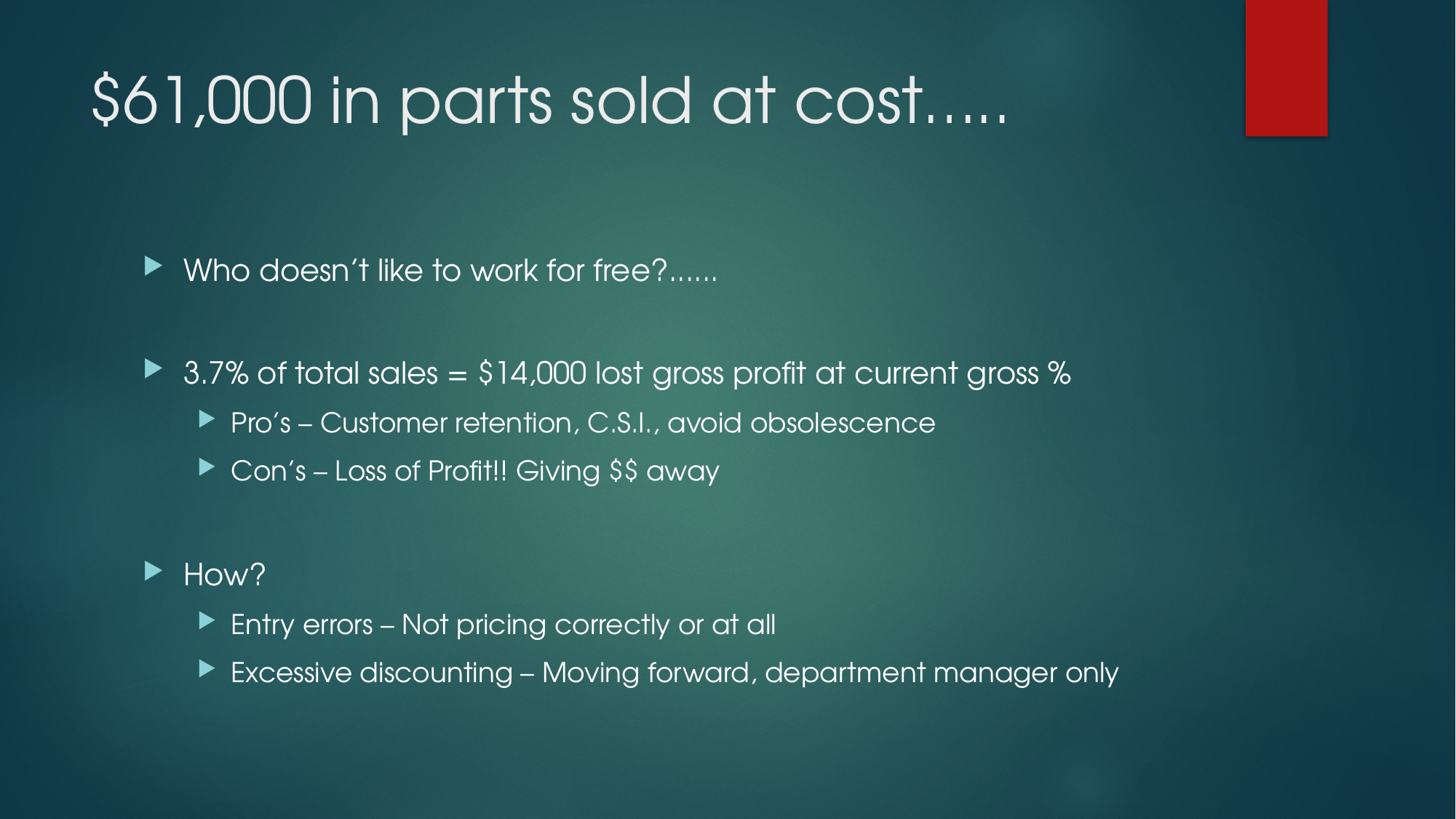

# $61,000 in parts sold at cost…..
Who doesn’t like to work for free?......

3.7% of total sales = $14,000 lost gross profit at current gross %
Pro’s – Customer retention, C.S.I., avoid obsolescence
Con’s – Loss of Profit!! Giving $$ away

How?
Entry errors – Not pricing correctly or at all
Excessive discounting – Moving forward, department manager only